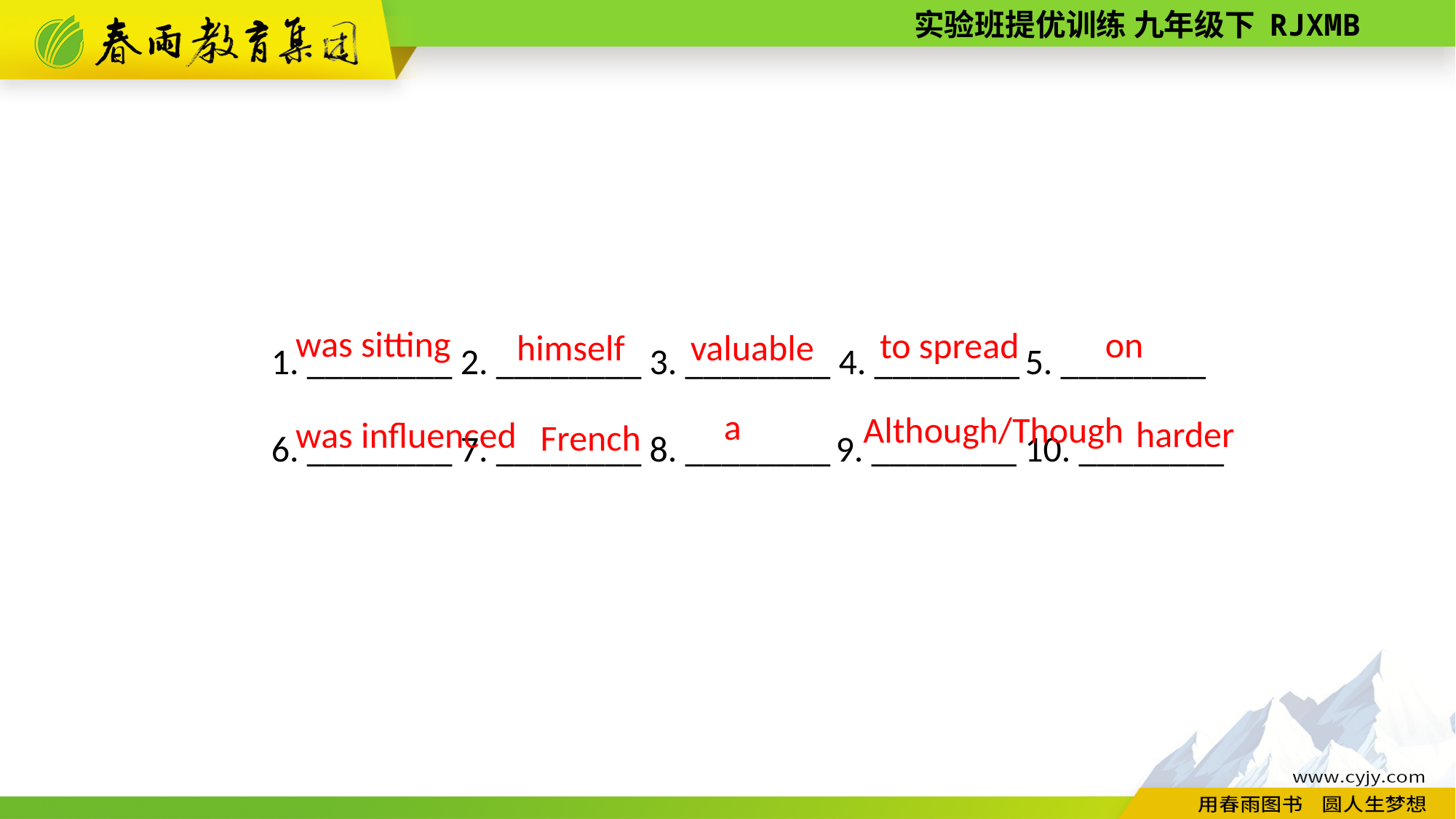

1. ________ 2. ________ 3. ________ 4. ________ 5. ________
6. ________ 7. ________ 8. ________ 9. ________ 10. ________
was sitting
on
to spread
himself
valuable
a
Although/Though
harder
was influenced
French